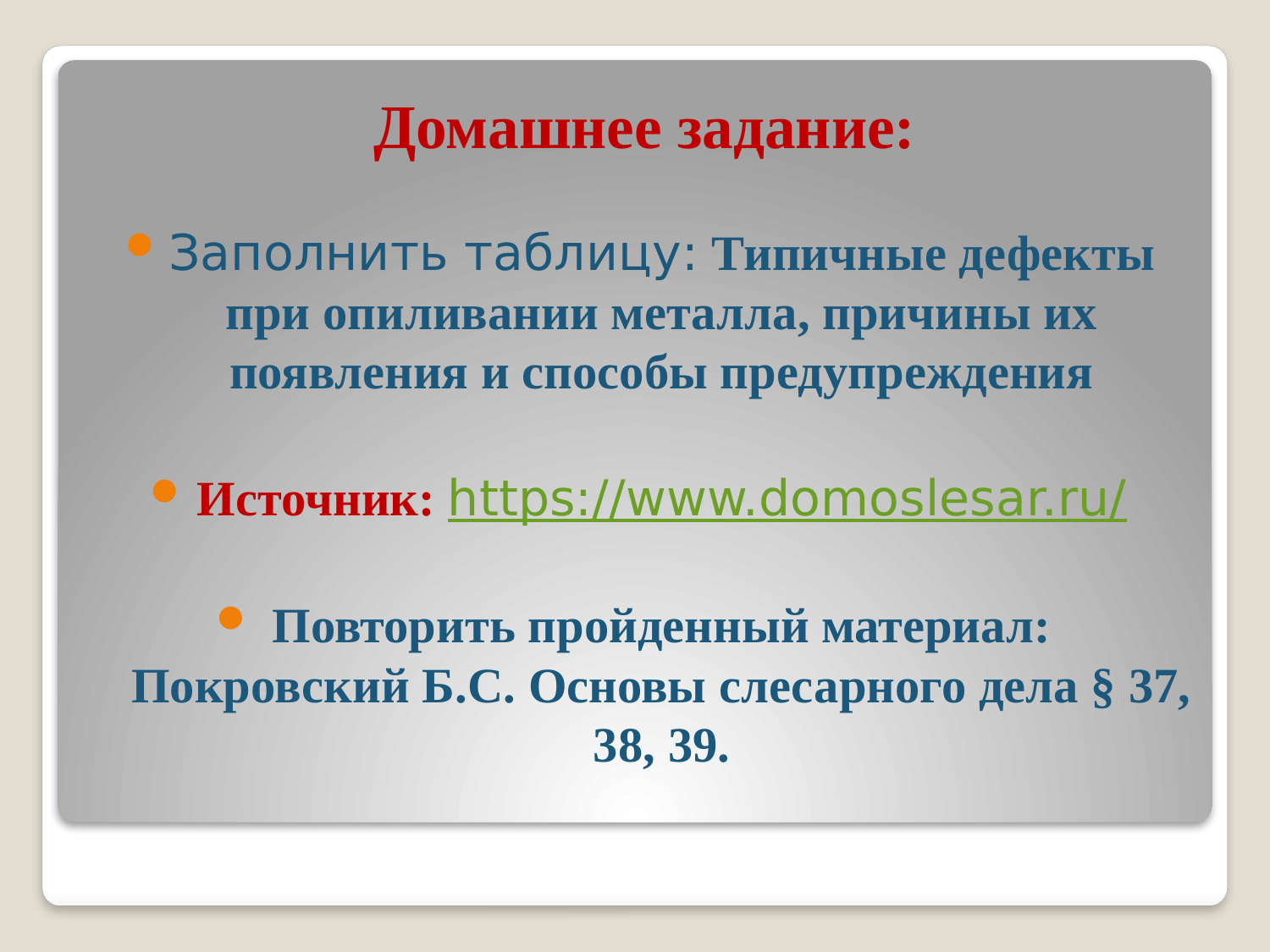

Домашнее задание:

Заполнить таблицу: Типичные дефекты при опиливании металла, причины их появления и способы предупреждения

Источник: https://www.domoslesar.ru/

Повторить пройденный материал: Покровский Б.С. Основы слесарного дела § 37, 38, 39.

#